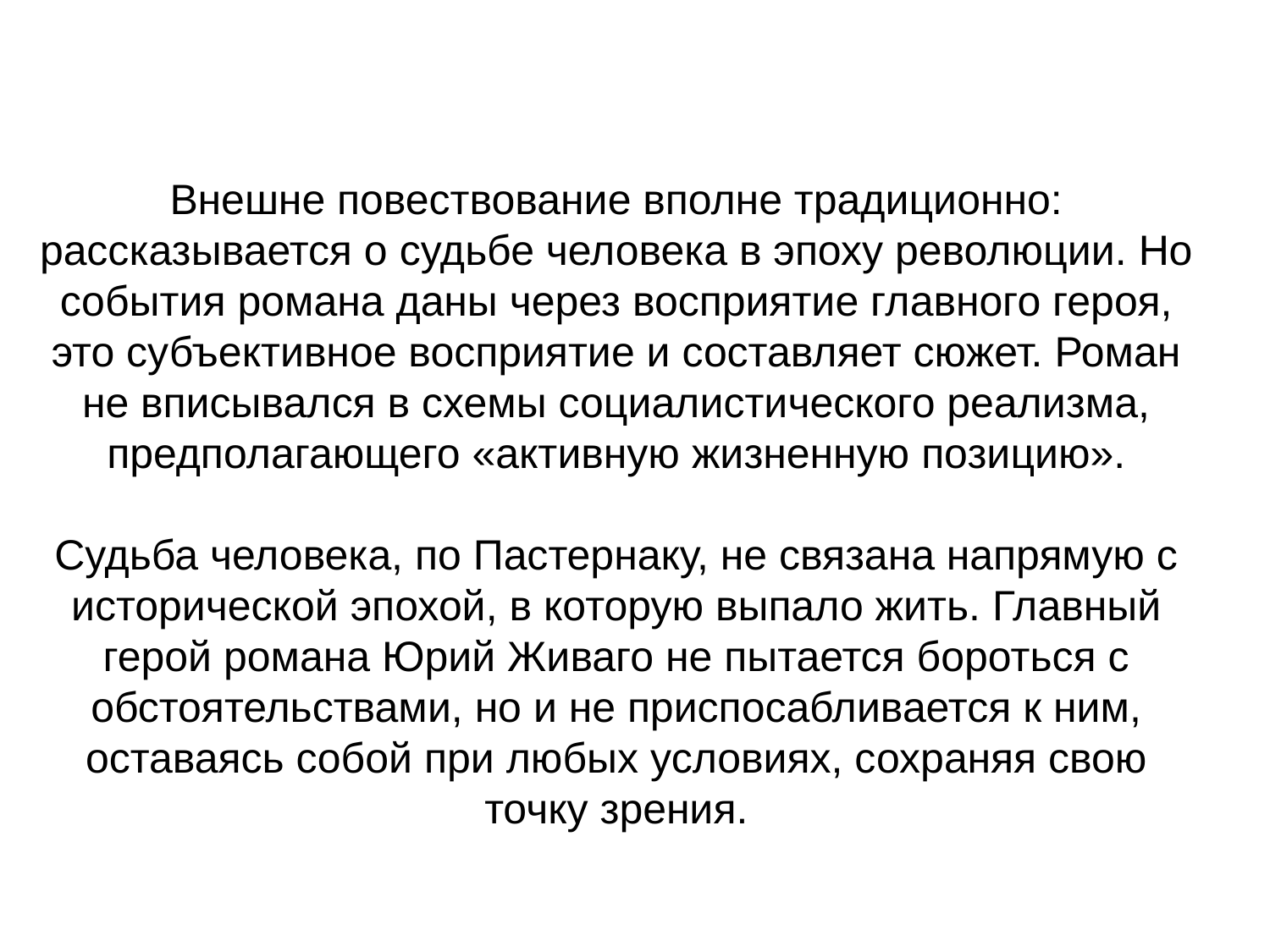

Внешне повествование вполне традиционно: рассказывается о судьбе человека в эпоху революции. Но события романа даны через восприятие главного героя, это субъективное восприятие и составляет сюжет. Роман не вписывался в схемы социалистического реализма, предполагающего «активную жизненную позицию».

Судьба человека, по Пастернаку, не связана напрямую с исторической эпохой, в которую выпало жить. Главный герой романа Юрий Живаго не пытается бороться с обстоятельствами, но и не приспосабливается к ним, оставаясь собой при любых условиях, сохраняя свою точку зрения.